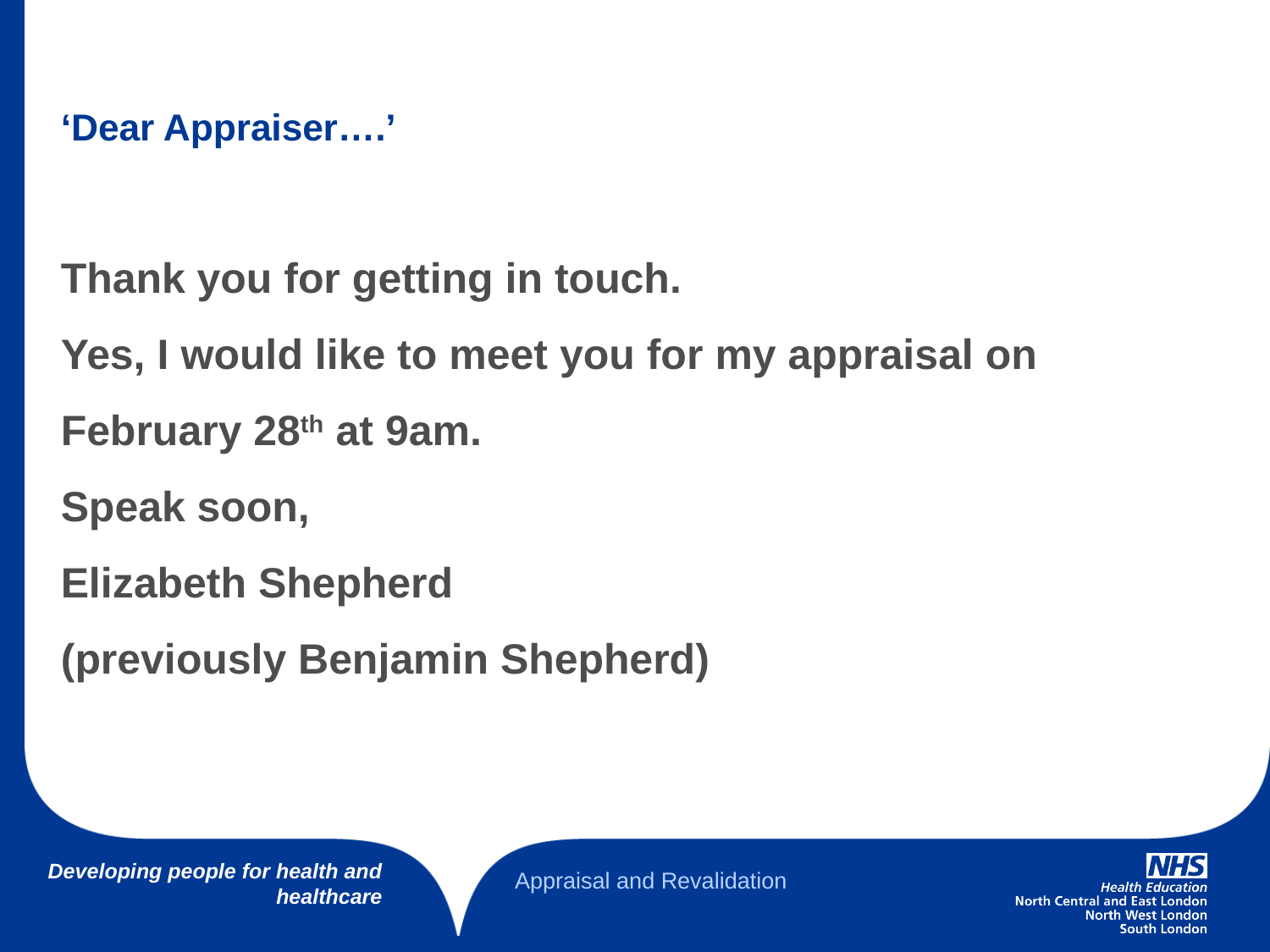

# ‘Dear Appraiser….’
Thank you for getting in touch.
Yes, I would like to meet you for my appraisal on February 28th at 9am.
Speak soon,
Elizabeth Shepherd
(previously Benjamin Shepherd)